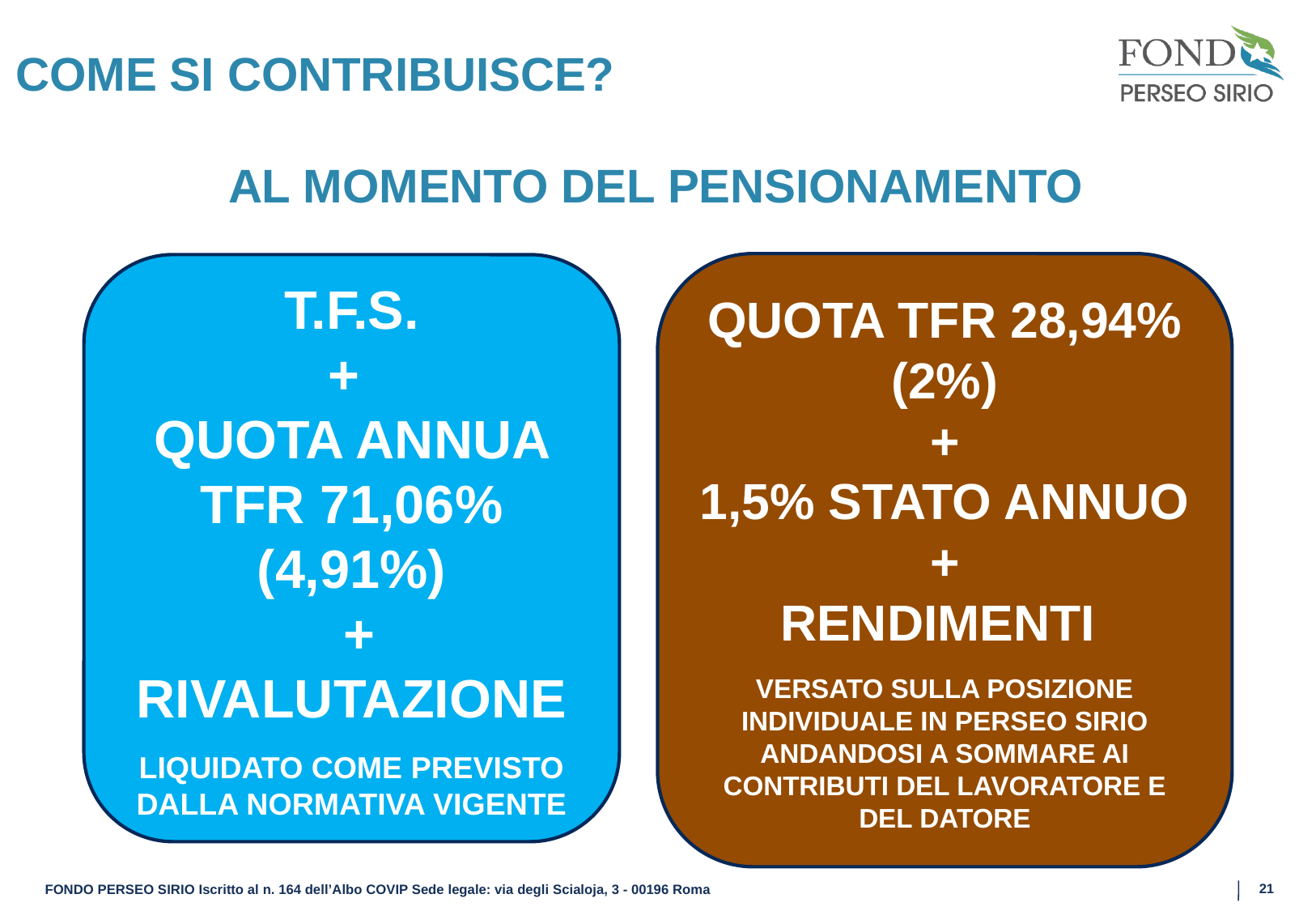

COME SI CONTRIBUISCE?
AL MOMENTO DEL PENSIONAMENTO
QUOTA TFR 28,94% (2%)
+
1,5% STATO ANNUO
+
RENDIMENTI

VERSATO SULLA POSIZIONE INDIVIDUALE IN PERSEO SIRIO ANDANDOSI A SOMMARE AI CONTRIBUTI DEL LAVORATORE E DEL DATORE
T.F.S.
+
QUOTA ANNUA TFR 71,06% (4,91%)
 +
RIVALUTAZIONE

LIQUIDATO COME PREVISTO DALLA NORMATIVA VIGENTE
21
FONDO PERSEO SIRIO Iscritto al n. 164 dell’Albo COVIP Sede legale: via degli Scialoja, 3 - 00196 Roma